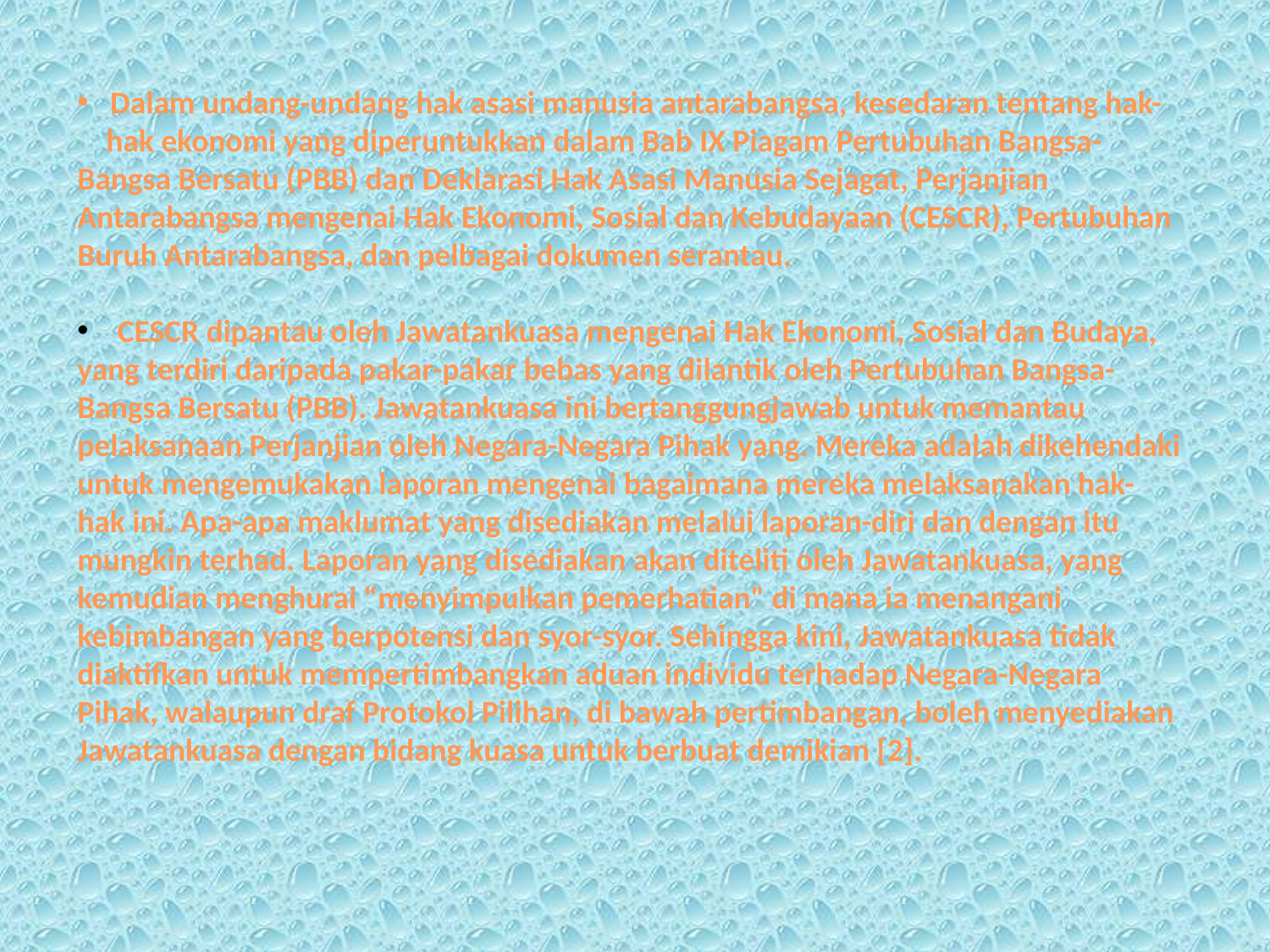

Dalam undang-undang hak asasi manusia antarabangsa, kesedaran tentang hak-       hak ekonomi yang diperuntukkan dalam Bab IX Piagam Pertubuhan Bangsa-Bangsa Bersatu (PBB) dan Deklarasi Hak Asasi Manusia Sejagat, Perjanjian Antarabangsa mengenai Hak Ekonomi, Sosial dan Kebudayaan (CESCR), Pertubuhan Buruh Antarabangsa, dan pelbagai dokumen serantau.

    CESCR dipantau oleh Jawatankuasa mengenai Hak Ekonomi, Sosial dan Budaya, yang terdiri daripada pakar-pakar bebas yang dilantik oleh Pertubuhan Bangsa-Bangsa Bersatu (PBB). Jawatankuasa ini bertanggungjawab untuk memantau pelaksanaan Perjanjian oleh Negara-Negara Pihak yang. Mereka adalah dikehendaki untuk mengemukakan laporan mengenai bagaimana mereka melaksanakan hak-hak ini. Apa-apa maklumat yang disediakan melalui laporan-diri dan dengan itu mungkin terhad. Laporan yang disediakan akan diteliti oleh Jawatankuasa, yang kemudian menghurai "menyimpulkan pemerhatian" di mana ia menangani kebimbangan yang berpotensi dan syor-syor. Sehingga kini, Jawatankuasa tidak diaktifkan untuk mempertimbangkan aduan individu terhadap Negara-Negara Pihak, walaupun draf Protokol Pilihan, di bawah pertimbangan, boleh menyediakan Jawatankuasa dengan bidang kuasa untuk berbuat demikian [2].